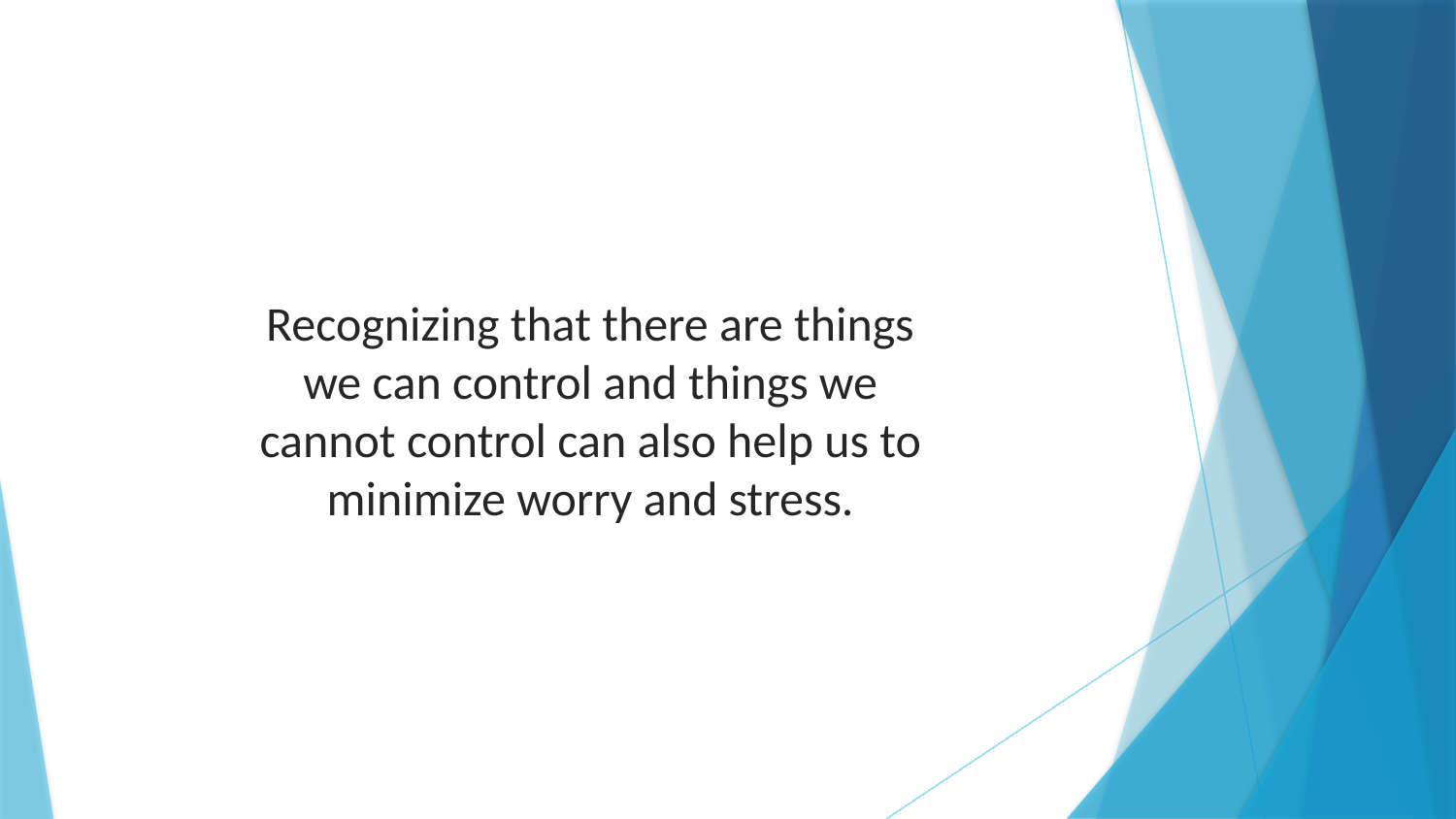

Recognizing that there are things we can control and things we cannot control can also help us to minimize worry and stress.